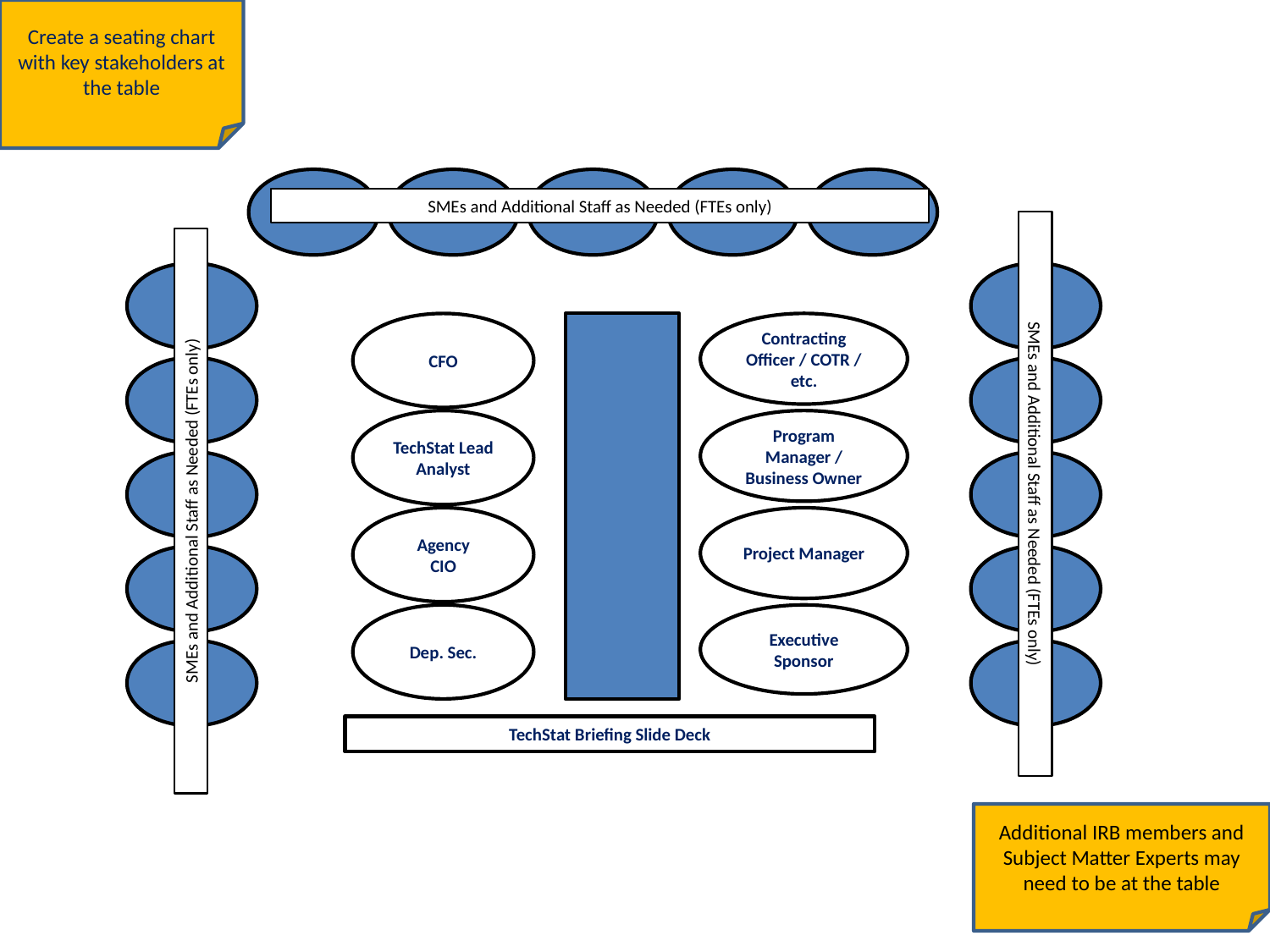

Create a seating chart with key stakeholders at the table

CFO

Contracting Officer / COTR / etc.
Program Manager / Business Owner
TechStat Lead Analyst
Agency
CIO
Executive Sponsor
Dep. Sec.
TechStat Briefing Slide Deck
Project Manager
SMEs and Additional Staff as Needed (FTEs only)
SMEs and Additional Staff as Needed (FTEs only)
SMEs and Additional Staff as Needed (FTEs only)
Additional IRB members and Subject Matter Experts may need to be at the table